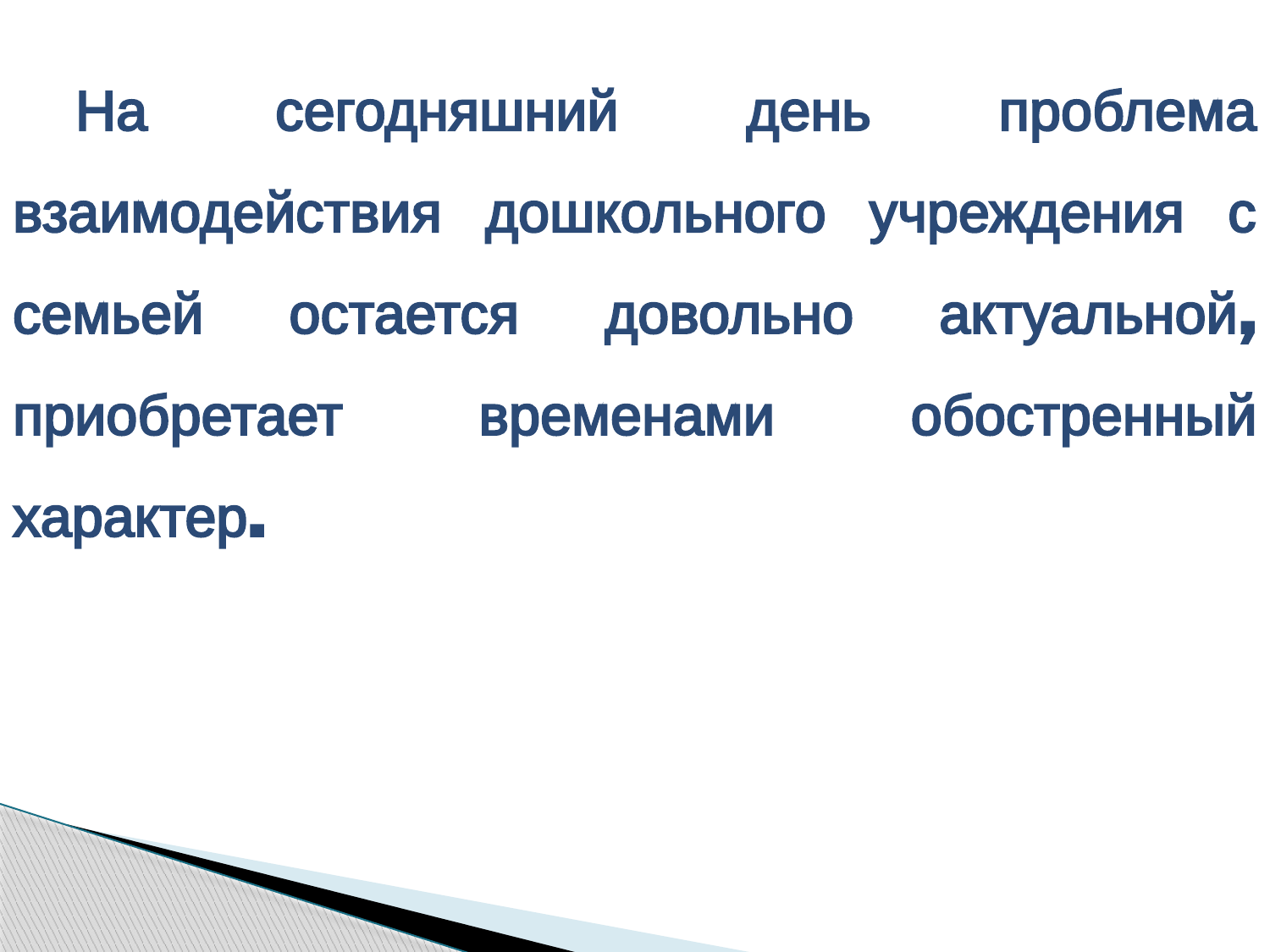

На сегодняшний день проблема взаимодействия дошкольного учреждения с семьей остается довольно актуальной, приобретает временами обостренный характер.